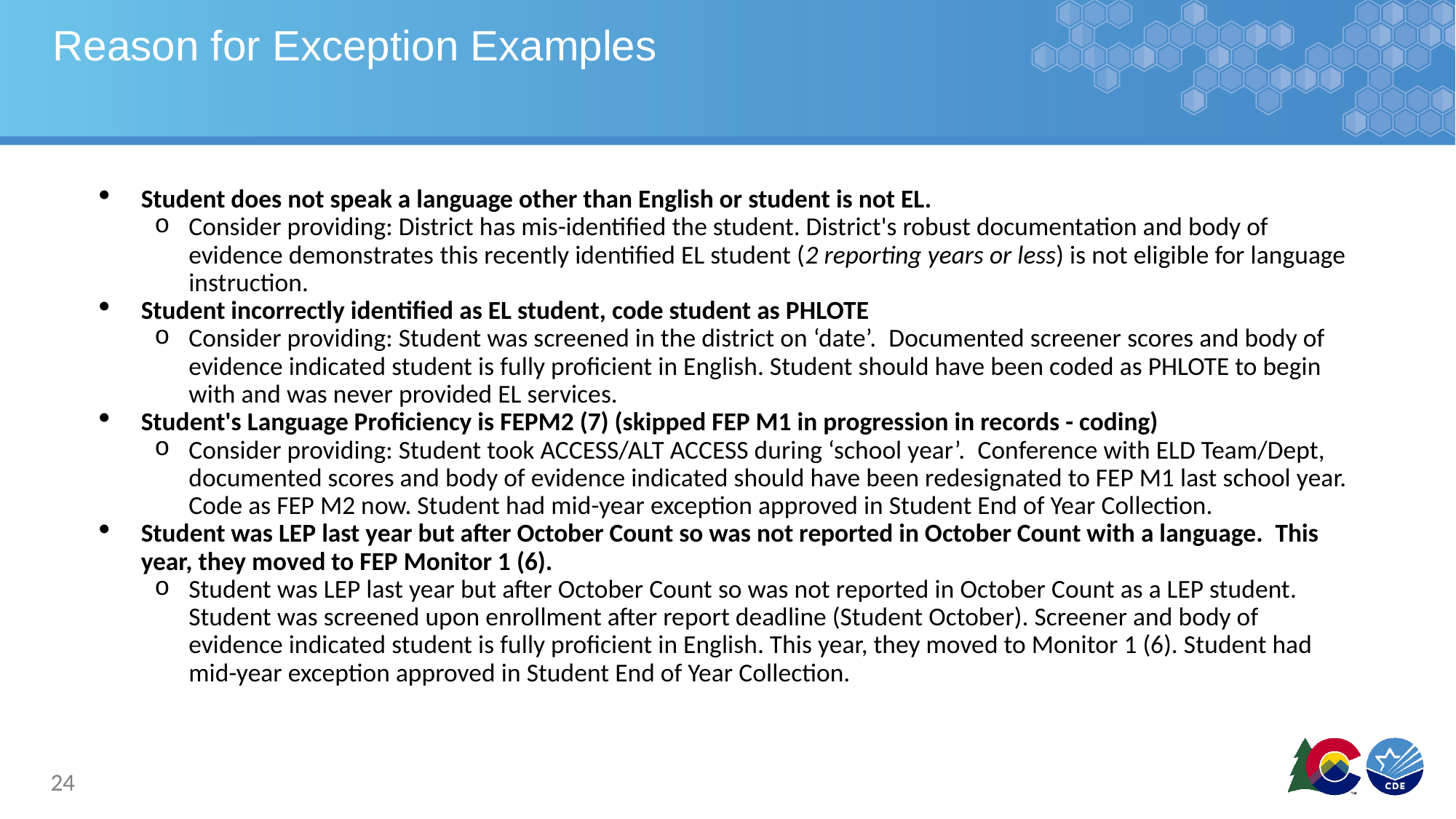

# Reason for Exception Examples
Student does not speak a language other than English or student is not EL.
Consider providing: District has mis-identified the student. District's robust documentation and body of evidence demonstrates this recently identified EL student (2 reporting years or less) is not eligible for language instruction.
Student incorrectly identified as EL student, code student as PHLOTE
Consider providing: Student was screened in the district on ‘date’.  Documented screener scores and body of evidence indicated student is fully proficient in English. Student should have been coded as PHLOTE to begin with and was never provided EL services.
Student's Language Proficiency is FEPM2 (7) (skipped FEP M1 in progression in records - coding)
Consider providing: Student took ACCESS/ALT ACCESS during ‘school year’.  Conference with ELD Team/Dept, documented scores and body of evidence indicated should have been redesignated to FEP M1 last school year.  Code as FEP M2 now. Student had mid-year exception approved in Student End of Year Collection.
Student was LEP last year but after October Count so was not reported in October Count with a language.  This year, they moved to FEP Monitor 1 (6).
Student was LEP last year but after October Count so was not reported in October Count as a LEP student. Student was screened upon enrollment after report deadline (Student October). Screener and body of evidence indicated student is fully proficient in English. This year, they moved to Monitor 1 (6). Student had mid-year exception approved in Student End of Year Collection.

24